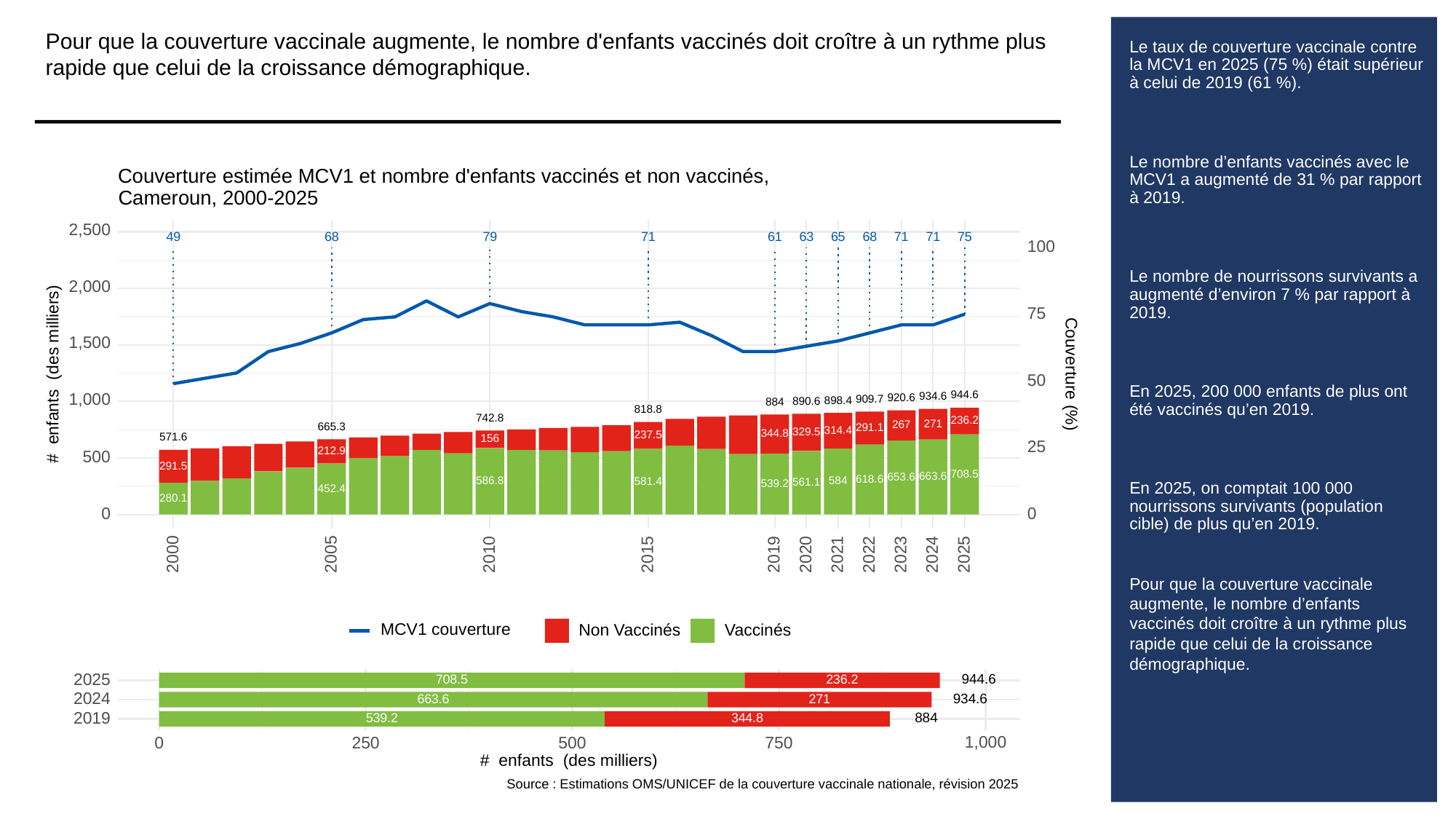

Pour que la couverture vaccinale augmente, le nombre d'enfants vaccinés doit croître à un rythme plus rapide que celui de la croissance démographique.
# Le taux de couverture vaccinale contre la MCV1 en 2025 (75 %) était supérieur à celui de 2019 (61 %).

Le nombre d’enfants vaccinés avec le MCV1 a augmenté de 31 % par rapport à 2019.

Le nombre de nourrissons survivants a augmenté d’environ 7 % par rapport à 2019.

En 2025, 200 000 enfants de plus ont été vaccinés qu’en 2019.

En 2025, on comptait 100 000 nourrissons survivants (population cible) de plus qu’en 2019.

Pour que la couverture vaccinale augmente, le nombre d’enfants vaccinés doit croître à un rythme plus rapide que celui de la croissance démographique.

Couverture estimée MCV1 et nombre d'enfants vaccinés et non vaccinés,
Cameroun, 2000-2025

2,500

63
49
68
79
61
65
68
71
71
71
75
100

2,000

75

1,500

#  enfants  (des milliers)
Couverture (%)

50
944.6
934.6
1,000
920.6
909.7
898.4
890.6
884

818.8

742.8

236.2

271
267

665.3
291.1

314.4

329.5

344.8

237.5

571.6

156

25

212.9

500

291.5

708.5

663.6
653.6
618.6
586.8
584
581.4

561.1
539.2

452.4

280.1
0
0

2023
2000
2005
2010
2015
2019
2020
2021
2022
2024
2025

MCV1 couverture
Non Vaccinés
Vaccinés

2025
944.6
236.2
708.5

2024
934.6
663.6
271

2019
884
539.2
344.8

1,000
0
250
500
750
#  enfants  (des milliers)
Source : Estimations OMS/UNICEF de la couverture vaccinale nationale, révision 2025